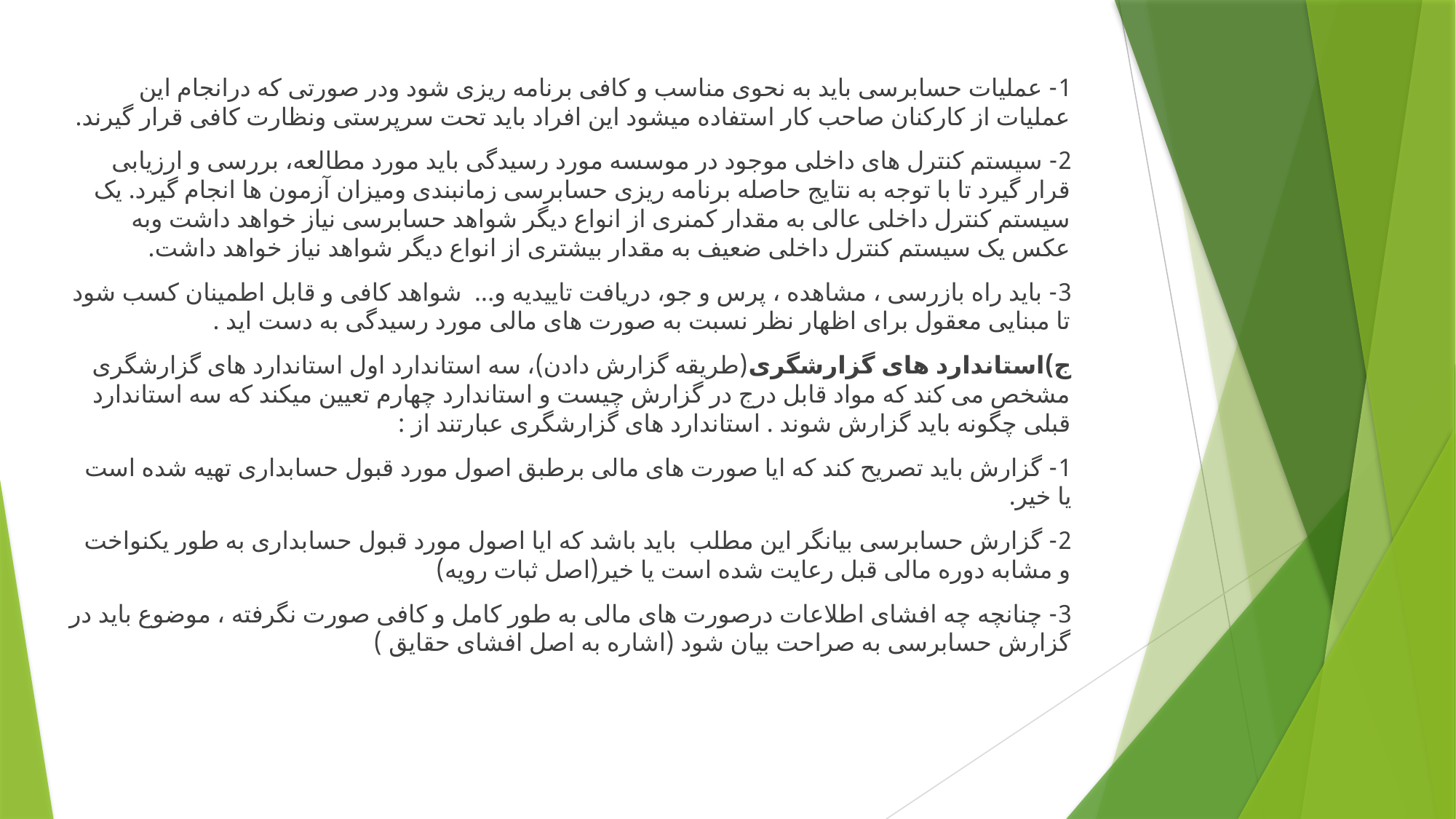

1- عملیات حسابرسی باید به نحوی مناسب و کافی برنامه ریزی شود ودر صورتی که درانجام این عملیات از کارکنان صاحب کار استفاده میشود این افراد باید تحت سرپرستی ونظارت کافی قرار گیرند.
2- سیستم کنترل های داخلی موجود در موسسه مورد رسیدگی باید مورد مطالعه، بررسی و ارزیابی قرار گیرد تا با توجه به نتایج حاصله برنامه ریزی حسابرسی زمانبندی ومیزان آزمون ها انجام گیرد. یک سیستم کنترل داخلی عالی به مقدار کمنری از انواع دیگر شواهد حسابرسی نیاز خواهد داشت وبه عکس یک سیستم کنترل داخلی ضعیف به مقدار بیشتری از انواع دیگر شواهد نیاز خواهد داشت.
3- باید راه بازرسی ، مشاهده ، پرس و جو، دریافت تاییدیه و...  شواهد کافی و قابل اطمینان کسب شود تا مبنایی معقول برای اظهار نظر نسبت به صورت های مالی مورد رسیدگی به دست اید .
ج)استاندارد های گزارشگری(طریقه گزارش دادن)، سه استاندارد اول استاندارد های گزارشگری مشخص می کند که مواد قابل درج در گزارش چیست و استاندارد چهارم تعیین میکند که سه استاندارد قبلی چگونه باید گزارش شوند . استاندارد های گزارشگری عبارتند از :
1- گزارش باید تصریح کند که ایا صورت های مالی برطبق اصول مورد قبول حسابداری تهیه شده است یا خیر.
2- گزارش حسابرسی بیانگر این مطلب  باید باشد که ایا اصول مورد قبول حسابداری به طور یکنواخت و مشابه دوره مالی قبل رعایت شده است یا خیر(اصل ثبات رویه)
3- چنانچه چه افشای اطلاعات درصورت های مالی به طور کامل و کافی صورت نگرفته ، موضوع باید در گزارش حسابرسی به صراحت بیان شود (اشاره به اصل افشای حقایق )